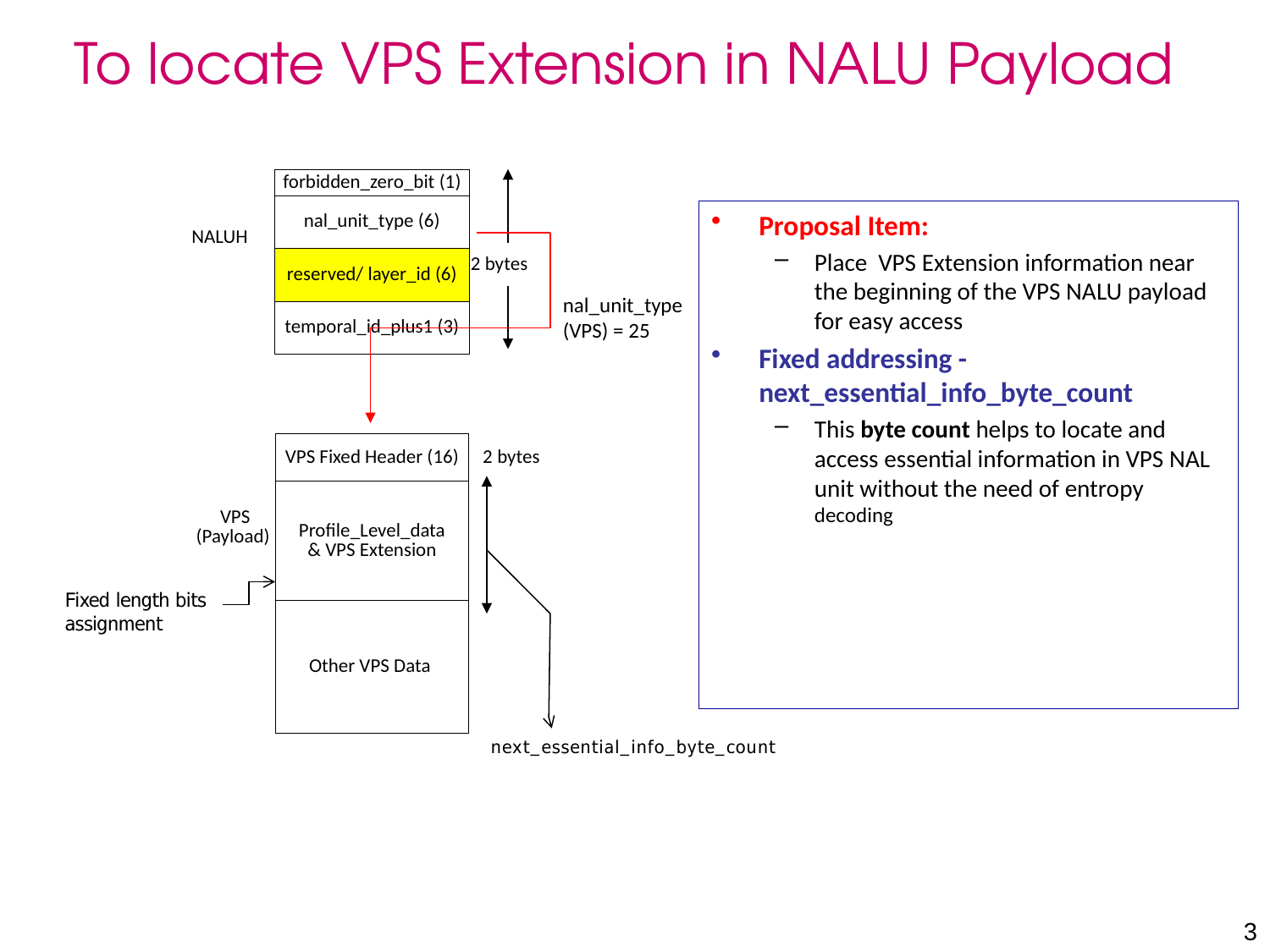

# To locate VPS Extension in NALU Payload
|  | forbidden\_zero\_bit (1) |  |
| --- | --- | --- |
|  | nal\_unit\_type (6) |  |
| NALUH |  |  |
|  | reserved/ layer\_id (6) | 2 bytes |
|  |  |  |
|  | temporal\_id\_plus1 (3) |  |
|  |  |  |
Proposal Item:
Place  VPS Extension information near the beginning of the VPS NALU payload for easy access
Fixed addressing - next_essential_info_byte_count
This byte count helps to locate and access essential information in VPS NAL unit without the need of entropy decoding

nal_unit_type (VPS) = 25
|  | VPS Fixed Header (16) | 2 bytes |
| --- | --- | --- |
|  |  |  |
|  | Profile\_Level\_data & VPS Extension |  |
| VPS (Payload) |  |  |
|  |  |  |
|  |  |  |
|  | Other VPS Data |  |
|  |  |  |
|  |  |  |
|  |  |  |
|  |  |  |

Fixed length bits assignment
next_essential_info_byte_count
3